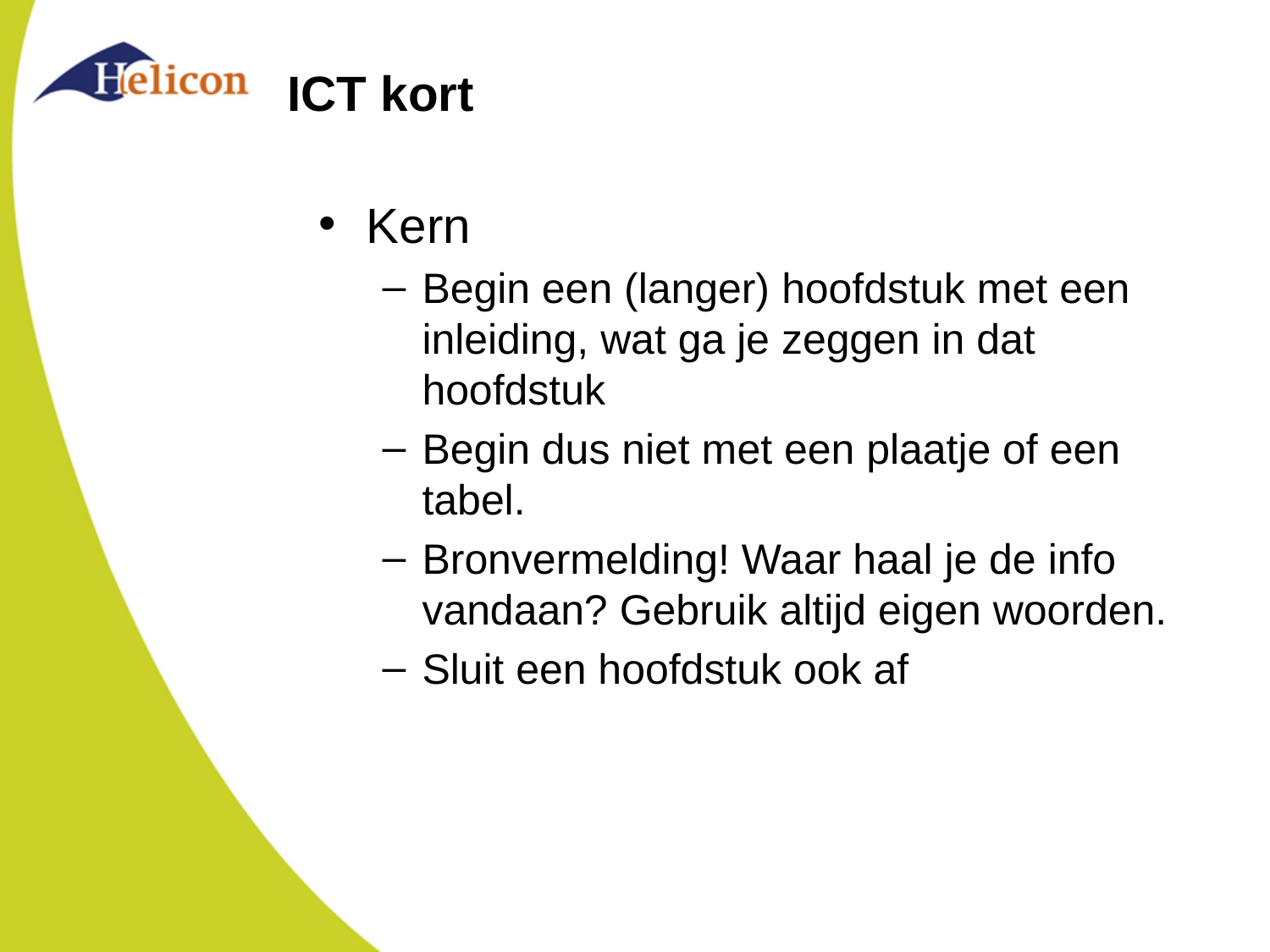

# ICT kort
Kern
Begin een (langer) hoofdstuk met een inleiding, wat ga je zeggen in dat hoofdstuk
Begin dus niet met een plaatje of een tabel.
Bronvermelding! Waar haal je de info vandaan? Gebruik altijd eigen woorden.
Sluit een hoofdstuk ook af